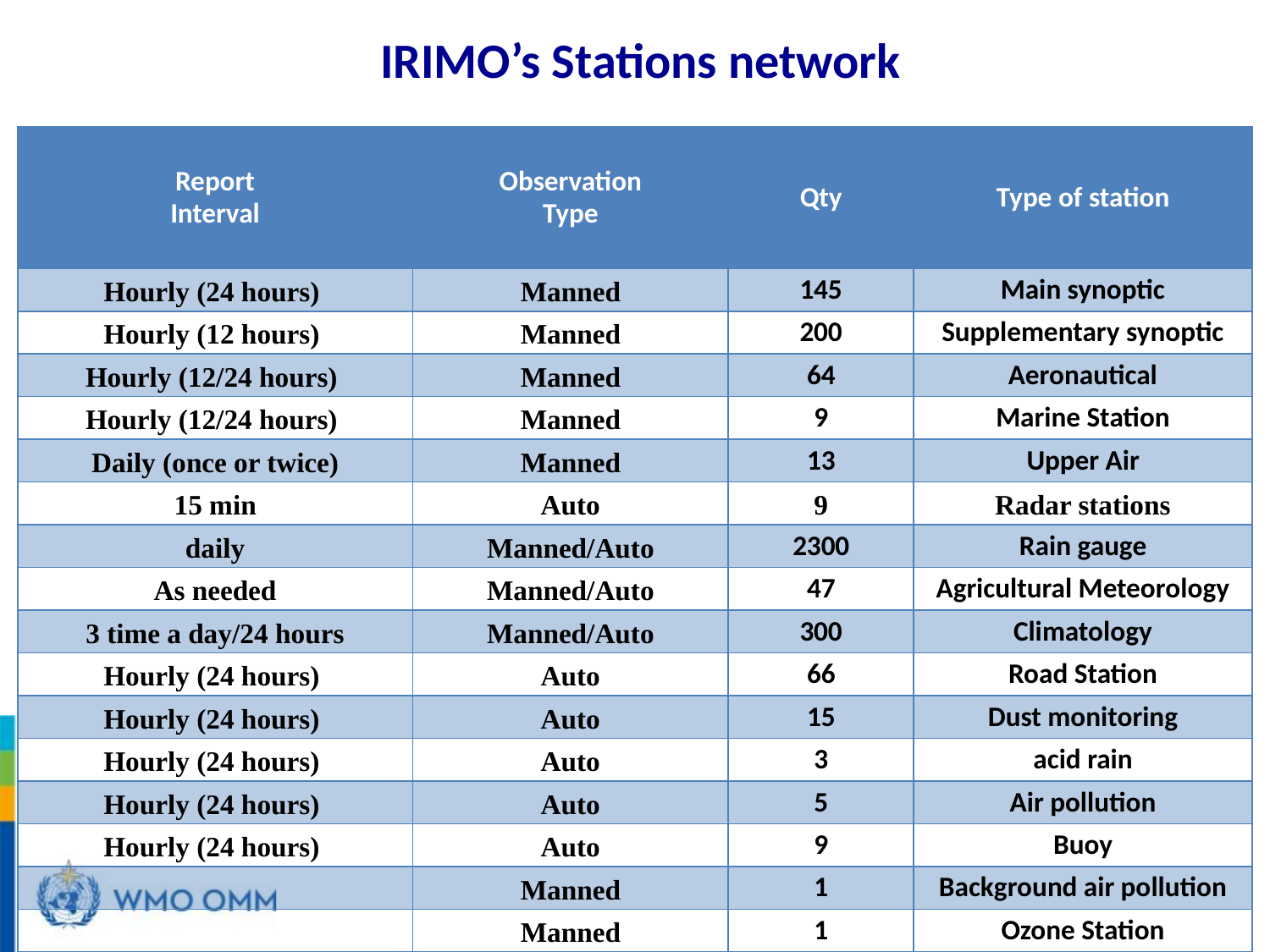

IRIMO’s Stations network
| Report Interval | Observation Type | Qty | Type of station |
| --- | --- | --- | --- |
| Hourly (24 hours) | Manned | 145 | Main synoptic |
| Hourly (12 hours) | Manned | 200 | Supplementary synoptic |
| Hourly (12/24 hours) | Manned | 64 | Aeronautical |
| Hourly (12/24 hours) | Manned | 9 | Marine Station |
| Daily (once or twice) | Manned | 13 | Upper Air |
| 15 min | Auto | 9 | Radar stations |
| daily | Manned/Auto | 2300 | Rain gauge |
| As needed | Manned/Auto | 47 | Agricultural Meteorology |
| 3 time a day/24 hours | Manned/Auto | 300 | Climatology |
| Hourly (24 hours) | Auto | 66 | Road Station |
| Hourly (24 hours) | Auto | 15 | Dust monitoring |
| Hourly (24 hours) | Auto | 3 | acid rain |
| Hourly (24 hours) | Auto | 5 | Air pollution |
| Hourly (24 hours) | Auto | 9 | Buoy |
|  | Manned | 1 | Background air pollution |
|  | Manned | 1 | Ozone Station |